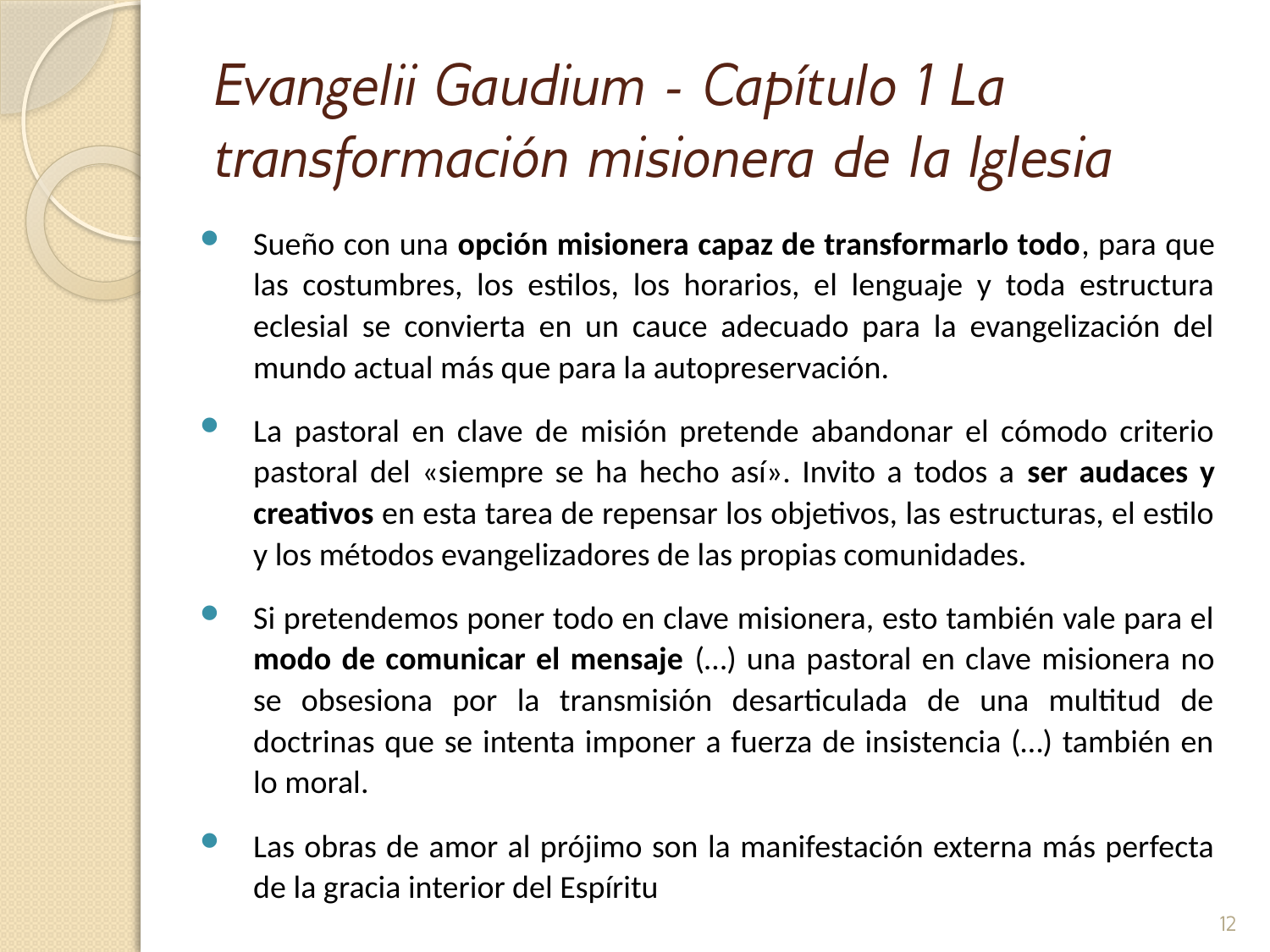

# Evangelii Gaudium - Capítulo 1 La transformación misionera de la Iglesia
Sueño con una opción misionera capaz de transformarlo todo, para que las costumbres, los estilos, los horarios, el lenguaje y toda estructura eclesial se convierta en un cauce adecuado para la evangelización del mundo actual más que para la autopreservación.
La pastoral en clave de misión pretende abandonar el cómodo criterio pastoral del «siempre se ha hecho así». Invito a todos a ser audaces y creativos en esta tarea de repensar los objetivos, las estructuras, el estilo y los métodos evangelizadores de las propias comunidades.
Si pretendemos poner todo en clave misionera, esto también vale para el modo de comunicar el mensaje (…) una pastoral en clave misionera no se obsesiona por la transmisión desarticulada de una multitud de doctrinas que se intenta imponer a fuerza de insistencia (…) también en lo moral.
Las obras de amor al prójimo son la manifestación externa más perfecta de la gracia interior del Espíritu

12